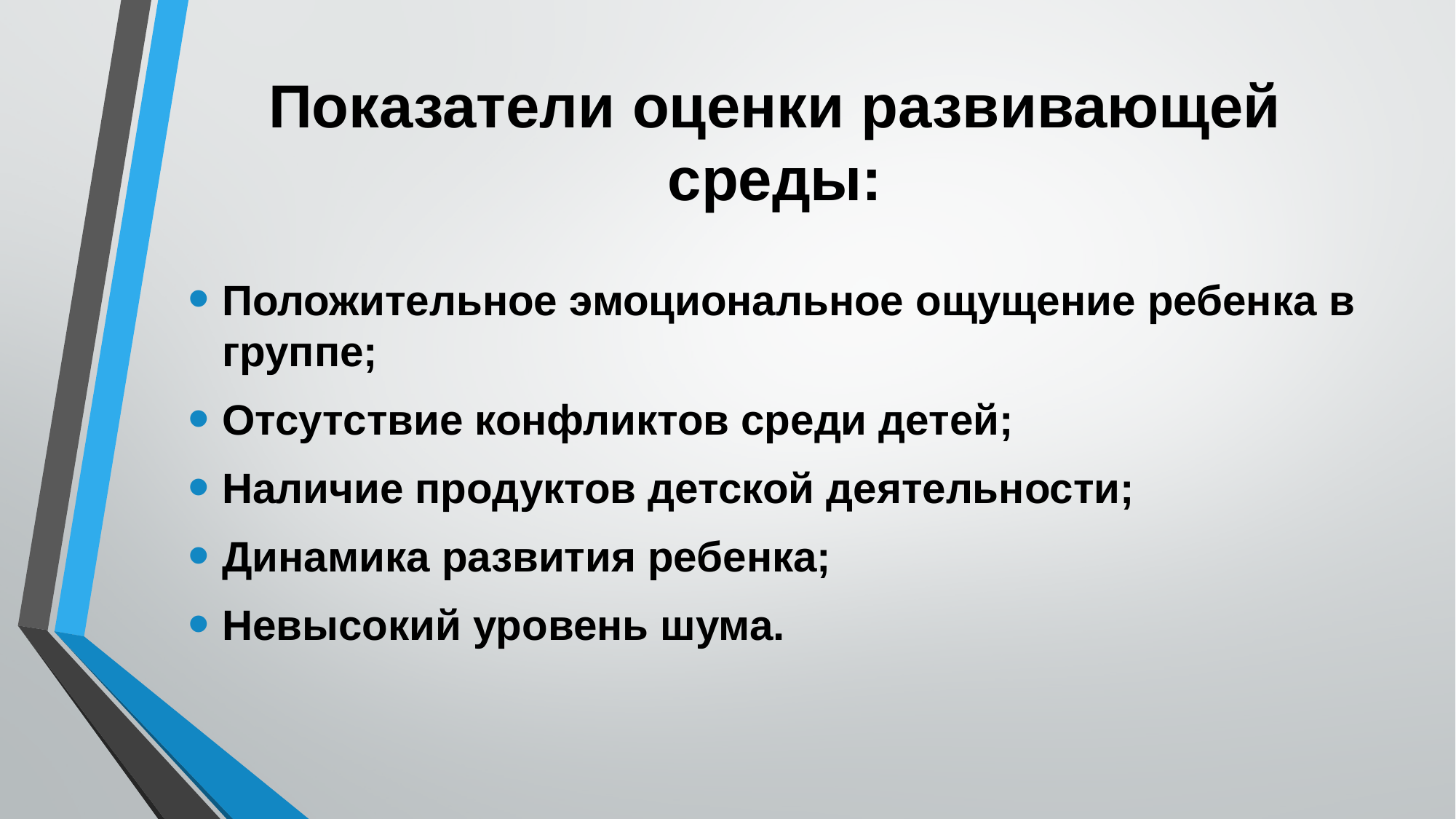

# Показатели оценки развивающей среды:
Положительное эмоциональное ощущение ребенка в группе;
Отсутствие конфликтов среди детей;
Наличие продуктов детской деятельности;
Динамика развития ребенка;
Невысокий уровень шума.